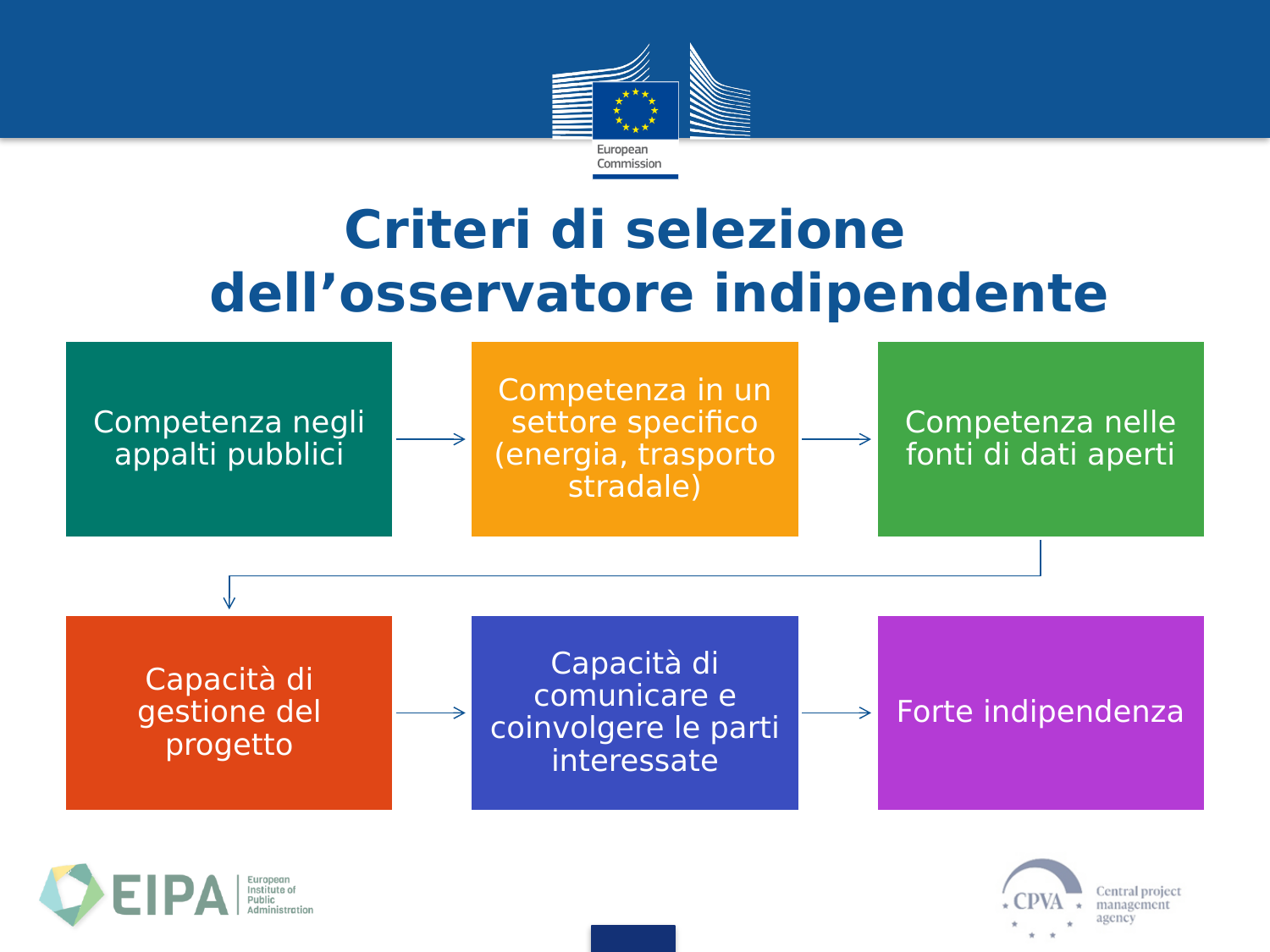

# Criteri di selezione dell’osservatore indipendente

Competenza negli appalti pubblici

Competenza in un settore specifico (energia, trasporto stradale)

Competenza nelle fonti di dati aperti

Capacità di gestione del progetto

Capacità di comunicare e coinvolgere le parti interessate
Forte indipendenza